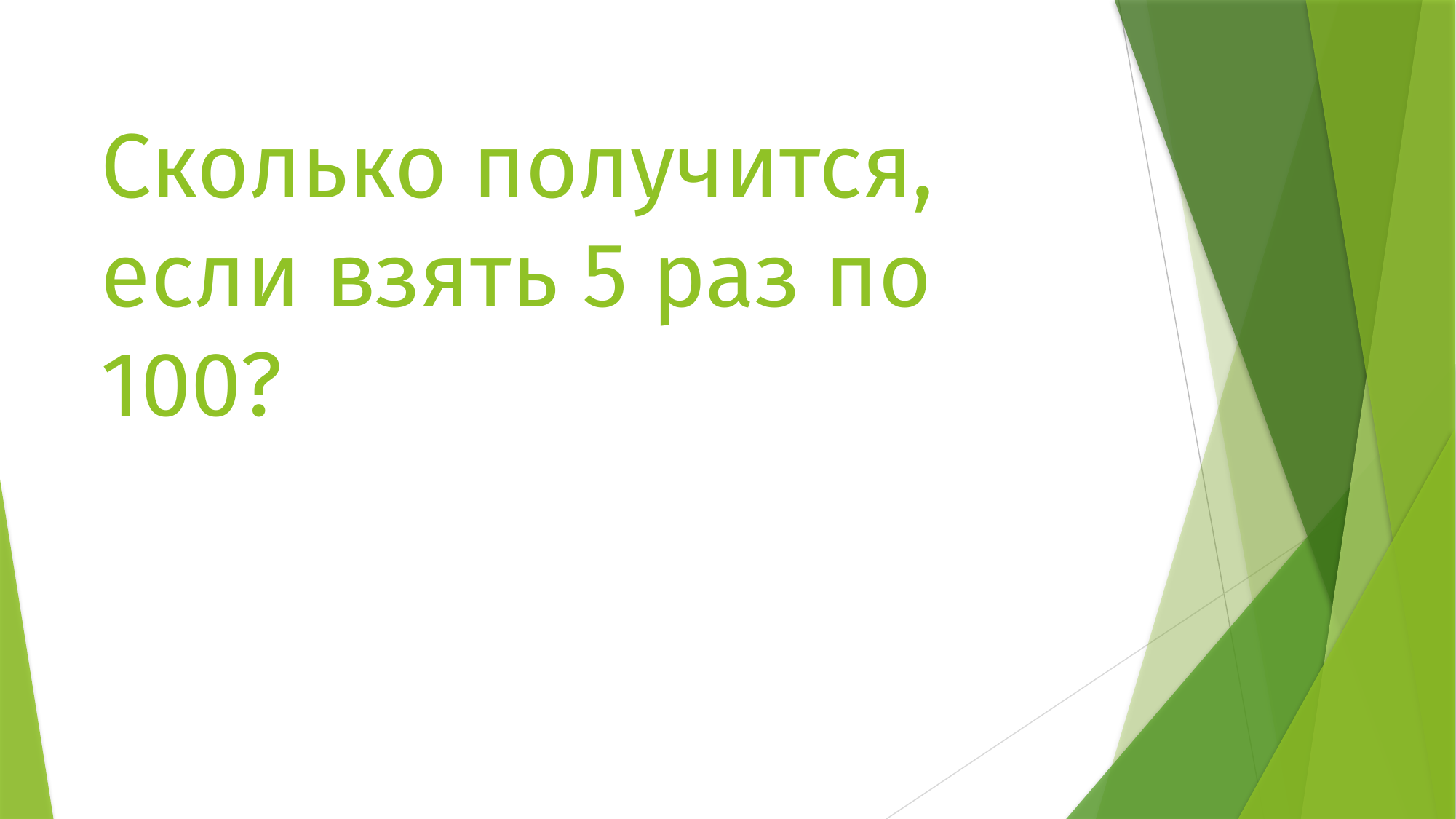

# Сколько получится, если взять 5 раз по 100?